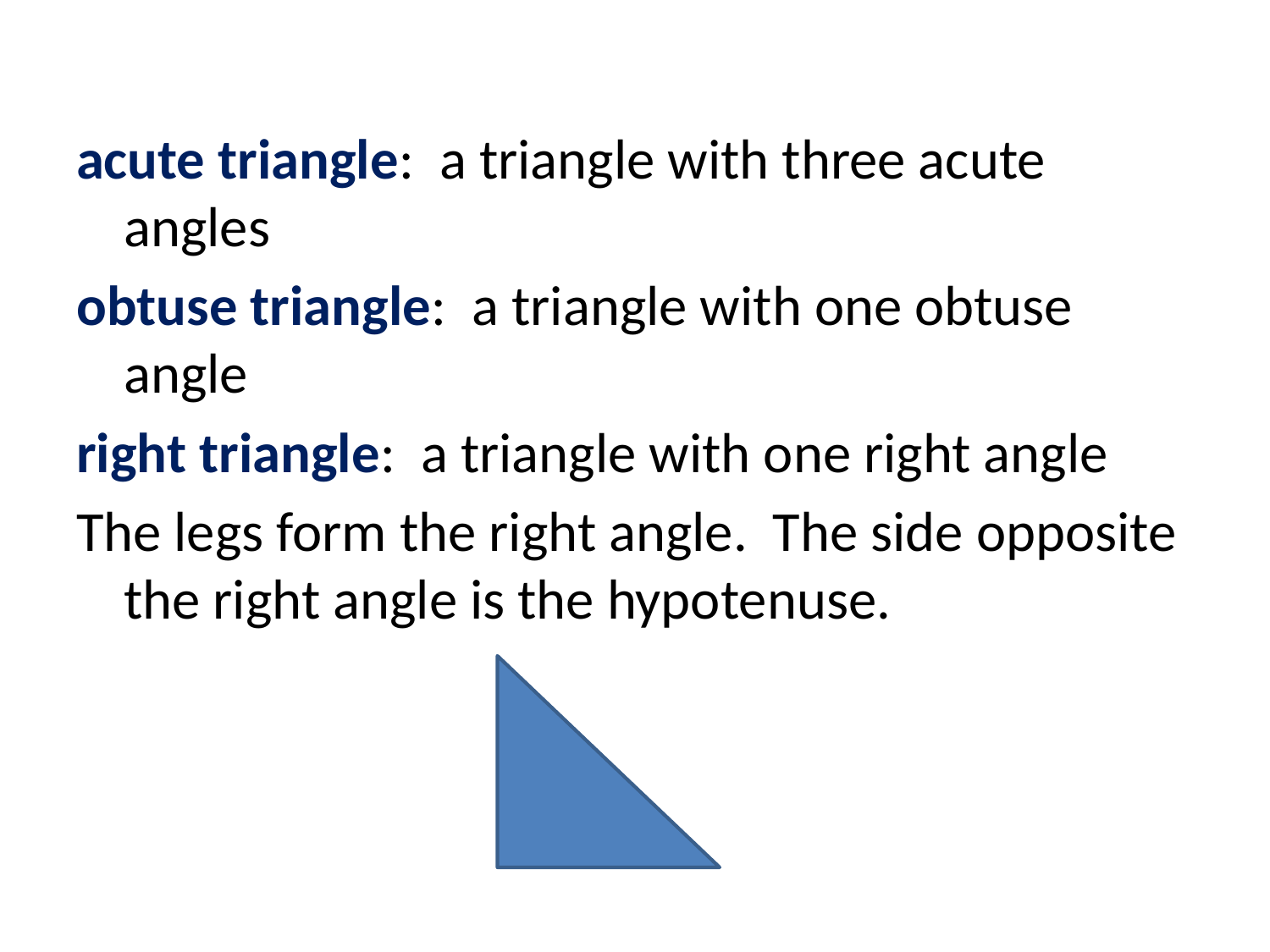

#
acute triangle:  a triangle with three acute angles
obtuse triangle:  a triangle with one obtuse angle
right triangle:  a triangle with one right angle
The legs form the right angle.  The side opposite the right angle is the hypotenuse.